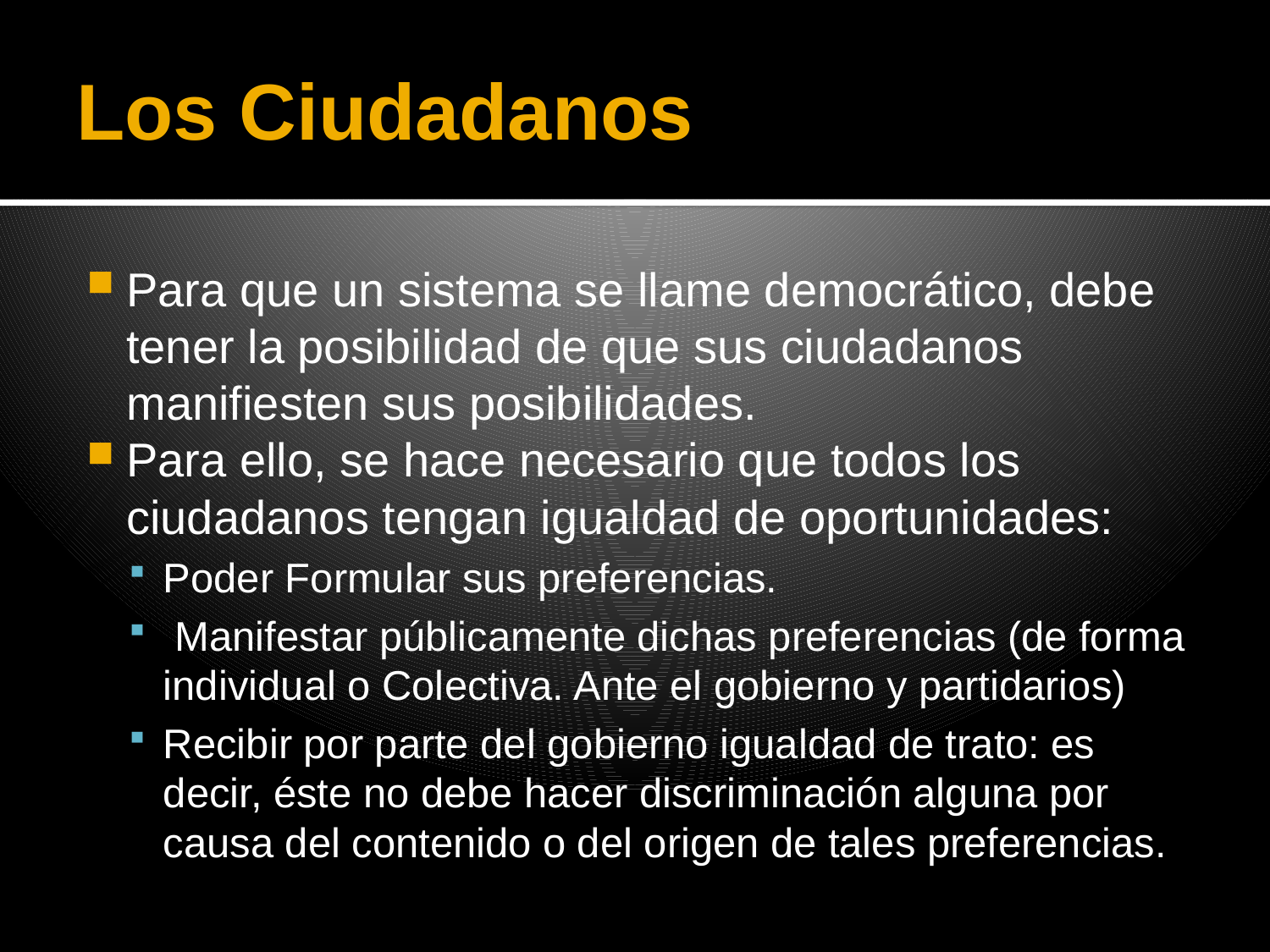

# Los Ciudadanos
Para que un sistema se llame democrático, debe tener la posibilidad de que sus ciudadanos manifiesten sus posibilidades.
Para ello, se hace necesario que todos los ciudadanos tengan igualdad de oportunidades:
Poder Formular sus preferencias.
 Manifestar públicamente dichas preferencias (de forma individual o Colectiva. Ante el gobierno y partidarios)
Recibir por parte del gobierno igualdad de trato: es decir, éste no debe hacer discriminación alguna por causa del contenido o del origen de tales preferencias.